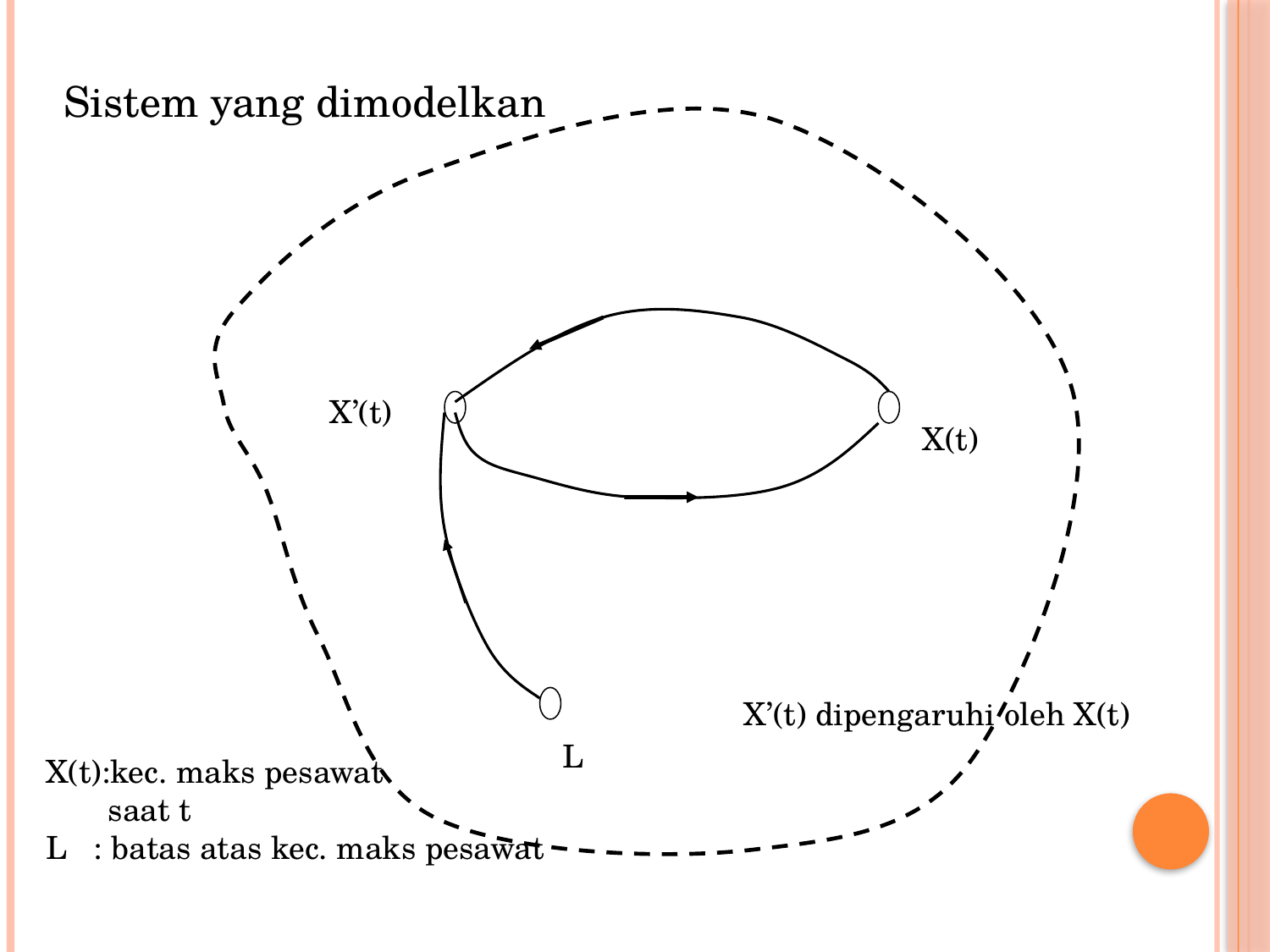

Sistem yang dimodelkan

X’(t)

X(t)

X’(t) dipengaruhi oleh X(t)
L
X(t):kec. maks pesawat
       saat t
L   : batas atas kec. maks pesawat